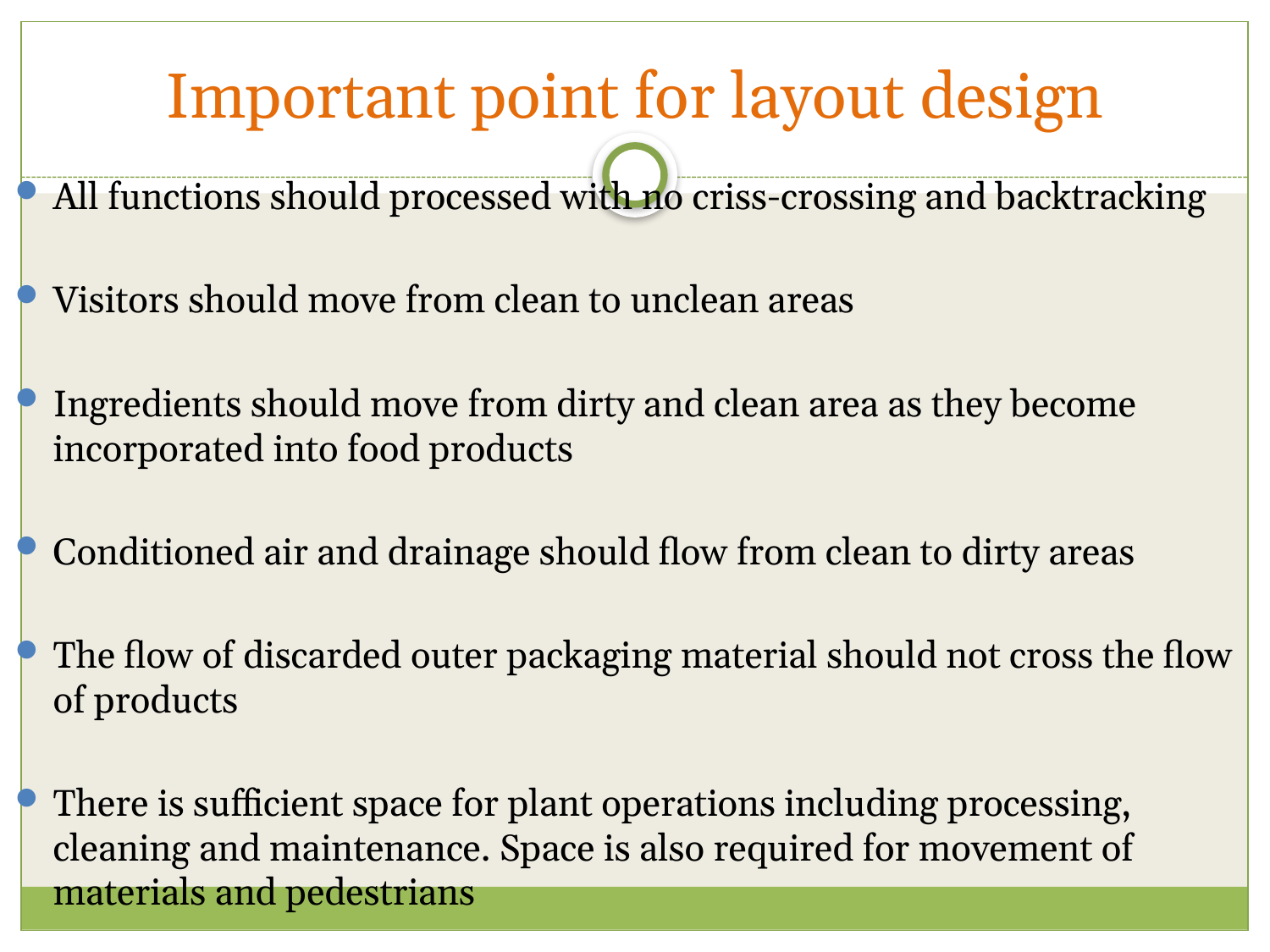

# Important point for layout design
All functions should processed with no criss-crossing and backtracking

Visitors should move from clean to unclean areas

Ingredients should move from dirty and clean area as they become incorporated into food products

Conditioned air and drainage should flow from clean to dirty areas

The flow of discarded outer packaging material should not cross the flow of products

There is sufficient space for plant operations including processing, cleaning and maintenance. Space is also required for movement of materials and pedestrians